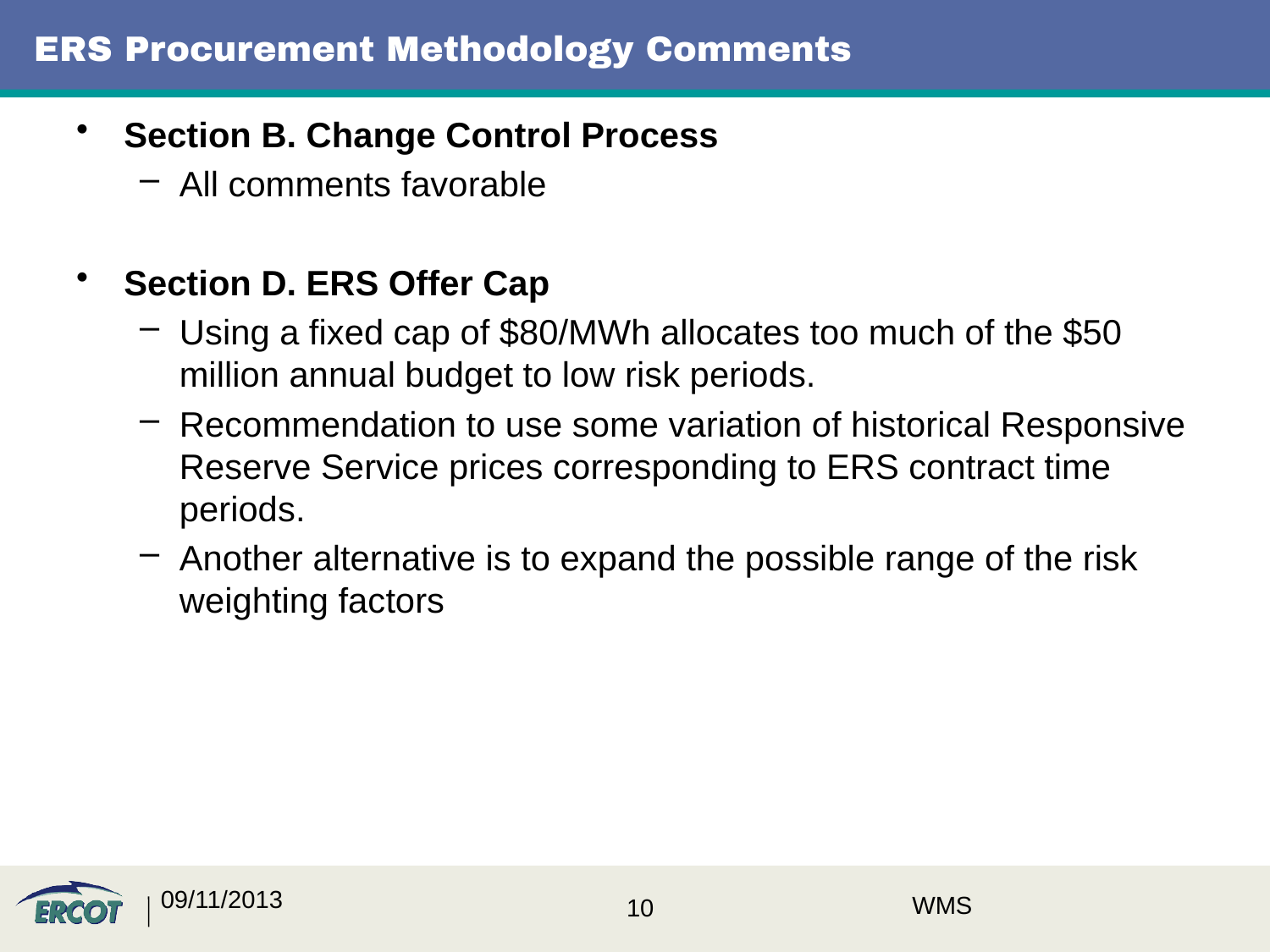

# ERS Procurement Methodology Comments
Section B. Change Control Process
All comments favorable

Section D. ERS Offer Cap
Using a fixed cap of $80/MWh allocates too much of the $50 million annual budget to low risk periods.
Recommendation to use some variation of historical Responsive Reserve Service prices corresponding to ERS contract time periods.
Another alternative is to expand the possible range of the risk weighting factors

09/11/2013
WMS
10